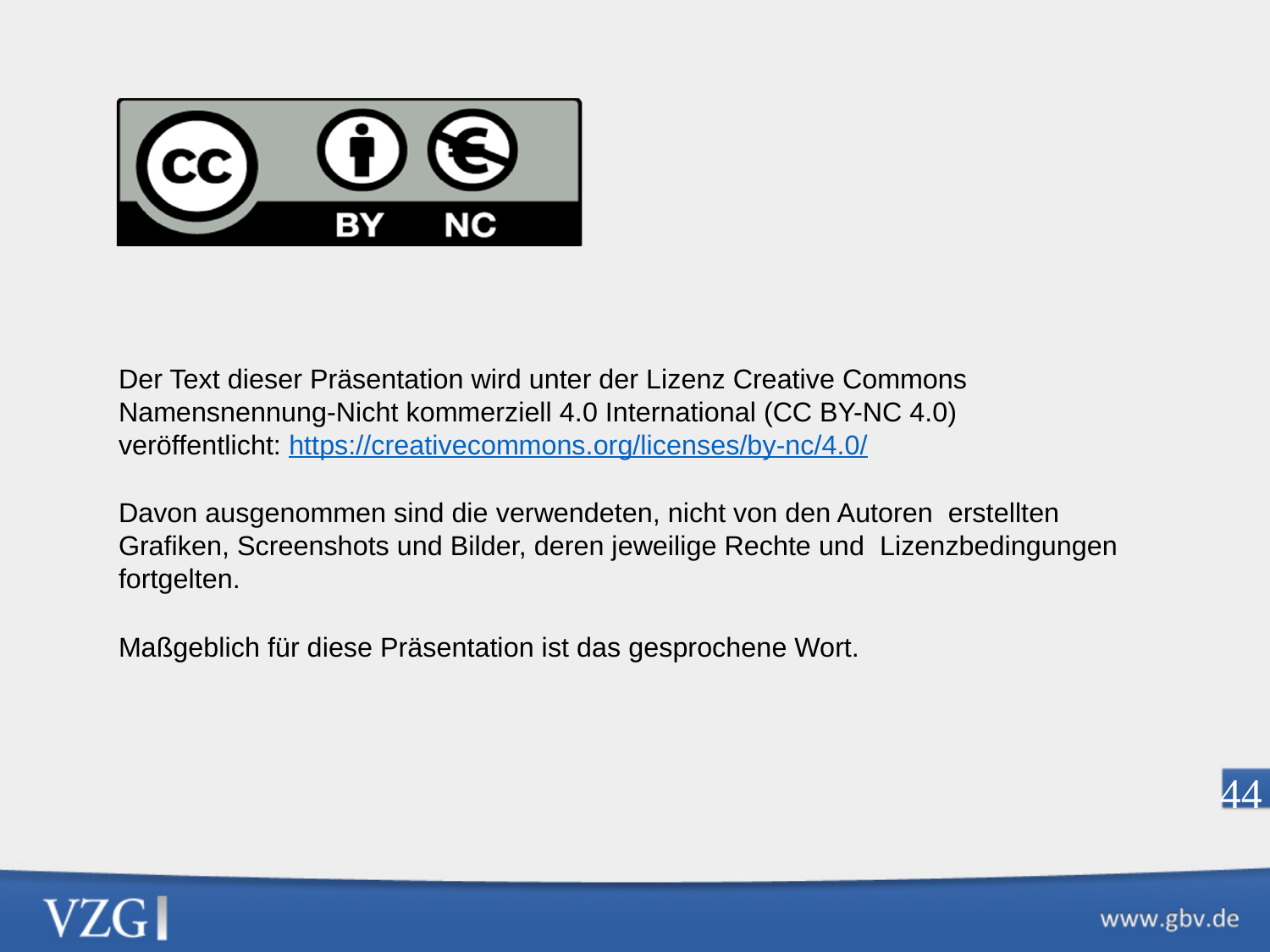

Der Text dieser Präsentation wird unter der Lizenz Creative Commons  Namensnennung-Nicht kommerziell 4.0 International (CC BY-NC 4.0)  veröffentlicht: https://creativecommons.org/licenses/by-nc/4.0/

Davon ausgenommen sind die verwendeten, nicht von den Autoren  erstellten Grafiken, Screenshots und Bilder, deren jeweilige Rechte und  Lizenzbedingungen fortgelten.

Maßgeblich für diese Präsentation ist das gesprochene Wort.
44